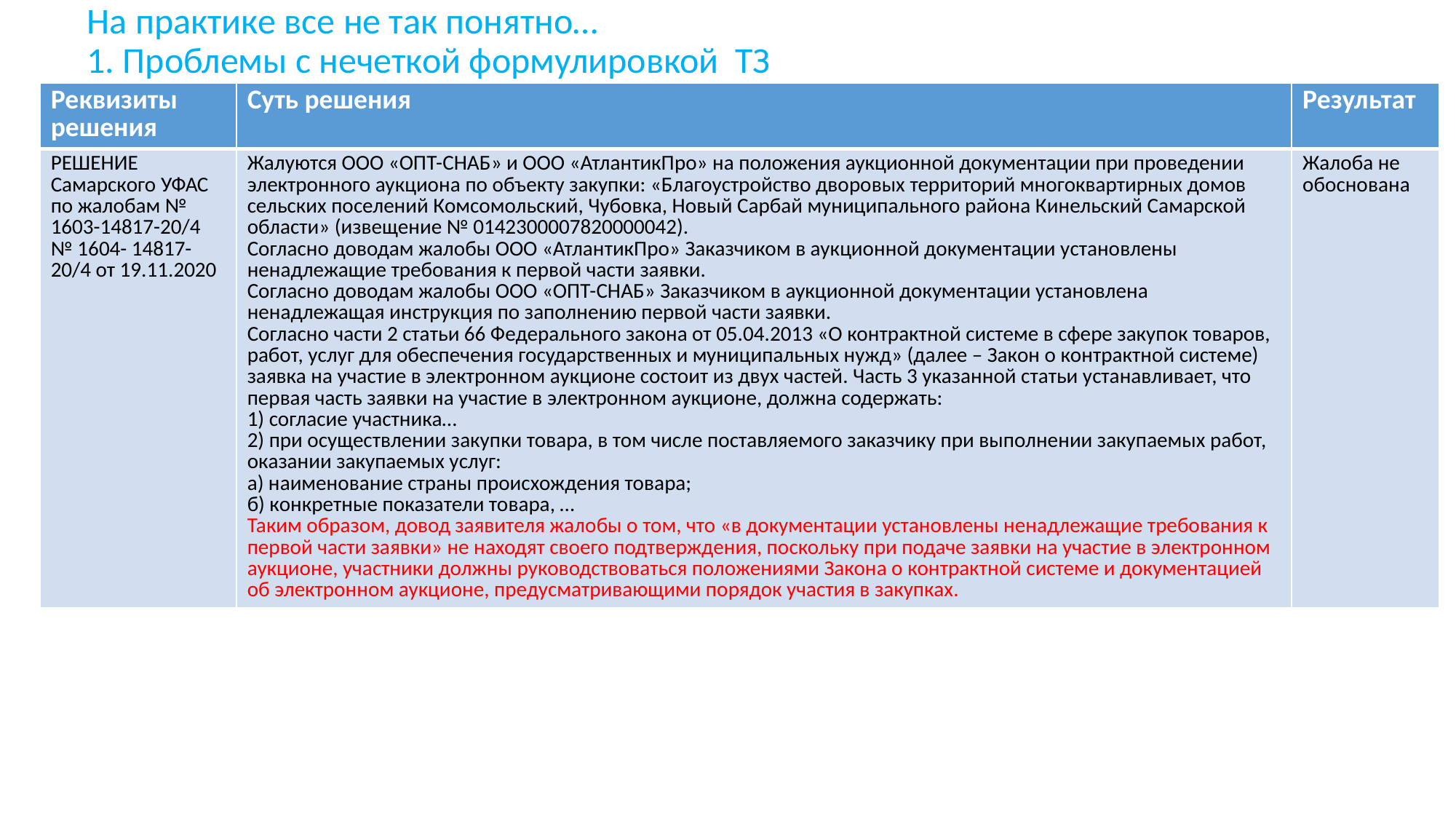

# На практике все не так понятно… 1. Проблемы с нечеткой формулировкой  ТЗ
| Реквизиты решения | Суть решения | Результат |
| --- | --- | --- |
| РЕШЕНИЕ Самарского УФАС по жалобам № 1603-14817-20/4 № 1604- 14817-20/4 от 19.11.2020 | Жалуются ООО «ОПТ-СНАБ» и ООО «АтлантикПро» на положения аукционной документации при проведении электронного аукциона по объекту закупки: «Благоустройство дворовых территорий многоквартирных домов сельских поселений Комсомольский, Чубовка, Новый Сарбай муниципального района Кинельский Самарской области» (извещение № 0142300007820000042). Согласно доводам жалобы ООО «АтлантикПро» Заказчиком в аукционной документации установлены ненадлежащие требования к первой части заявки. Согласно доводам жалобы ООО «ОПТ-СНАБ» Заказчиком в аукционной документации установлена ненадлежащая инструкция по заполнению первой части заявки. Согласно части 2 статьи 66 Федерального закона от 05.04.2013 «О контрактной системе в сфере закупок товаров, работ, услуг для обеспечения государственных и муниципальных нужд» (далее – Закон о контрактной системе) заявка на участие в электронном аукционе состоит из двух частей. Часть 3 указанной статьи устанавливает, что первая часть заявки на участие в электронном аукционе, должна содержать: 1) согласие участника… 2) при осуществлении закупки товара, в том числе поставляемого заказчику при выполнении закупаемых работ, оказании закупаемых услуг: а) наименование страны происхождения товара; б) конкретные показатели товара, … Таким образом, довод заявителя жалобы о том, что «в документации установлены ненадлежащие требования к первой части заявки» не находят своего подтверждения, поскольку при подаче заявки на участие в электронном аукционе, участники должны руководствоваться положениями Закона о контрактной системе и документацией об электронном аукционе, предусматривающими порядок участия в закупках. | Жалоба не обоснована |